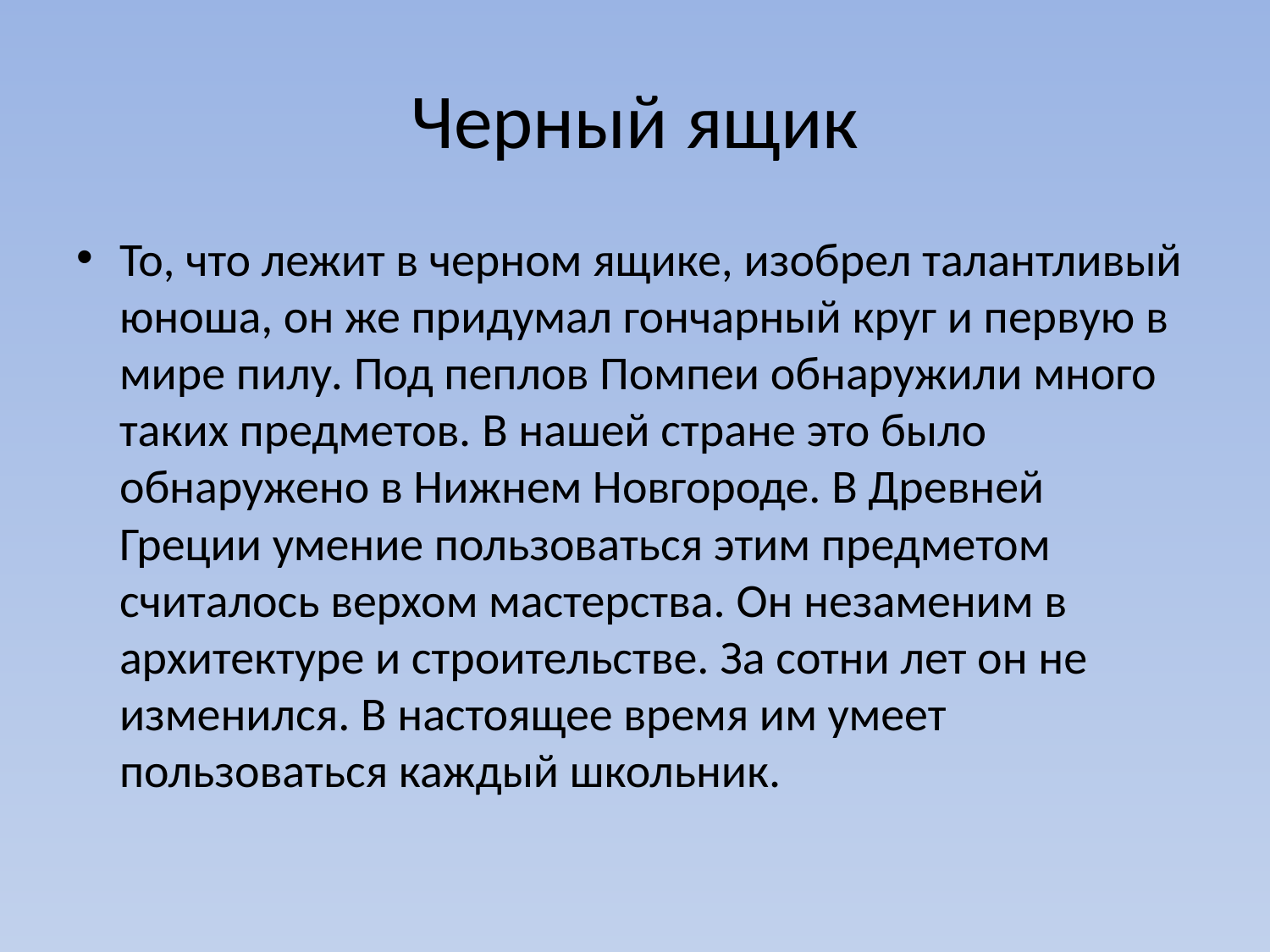

# Черный ящик
То, что лежит в черном ящике, изобрел талантливый юноша, он же придумал гончарный круг и первую в мире пилу. Под пеплов Помпеи обнаружили много таких предметов. В нашей стране это было обнаружено в Нижнем Новгороде. В Древней Греции умение пользоваться этим предметом считалось верхом мастерства. Он незаменим в архитектуре и строительстве. За сотни лет он не изменился. В настоящее время им умеет пользоваться каждый школьник.